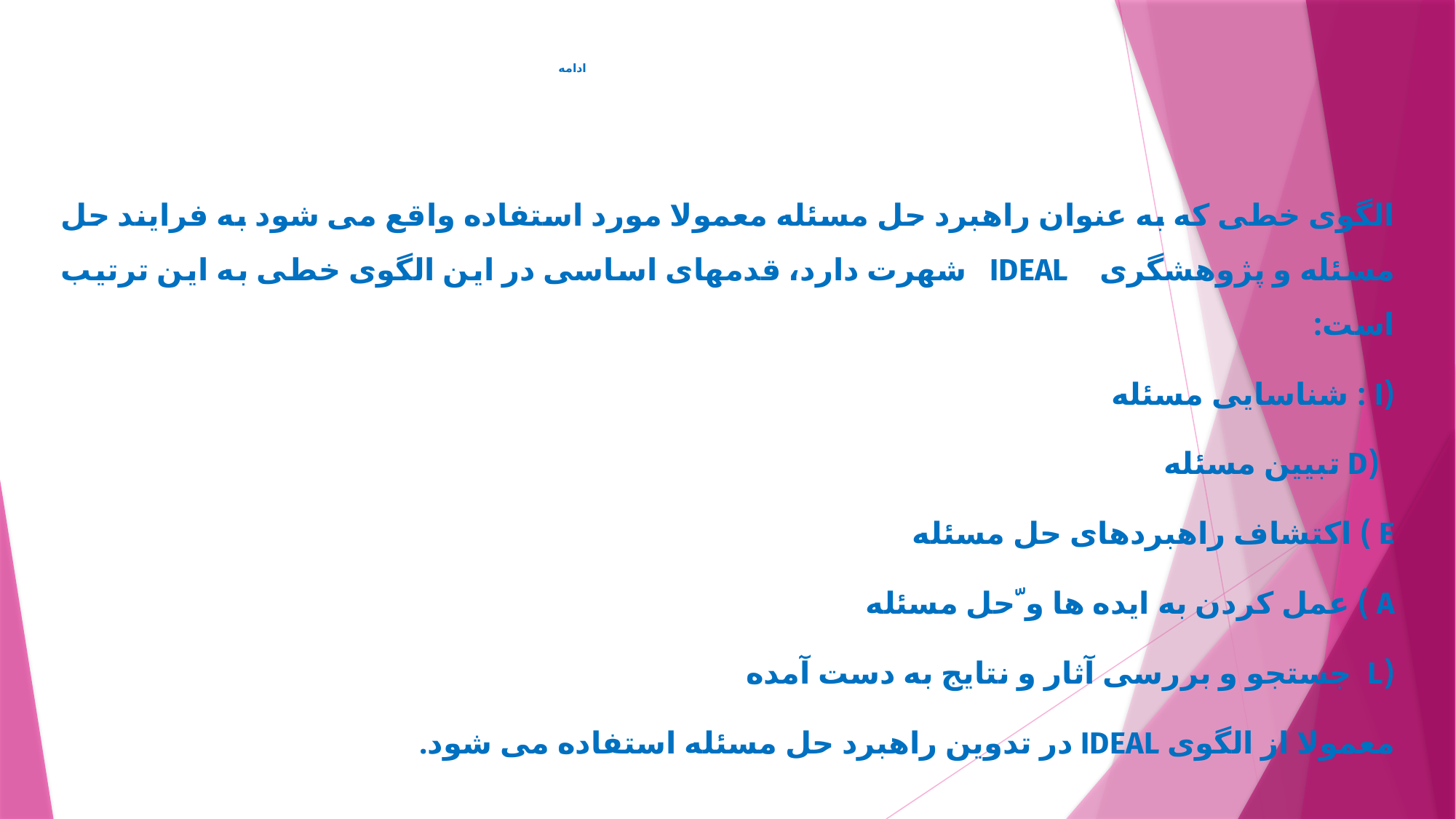

# ادامه
الگوی خطی که به عنوان راهبرد حل مسئله معمولا مورد استفاده واقع می شود به فرايند حل مسئله و پژوهشگری    IDEAL   شهرت دارد، قدمهای اساسی در اين الگوی خطی به اين ترتيب است:
(I : شناسايی مسئله
  (D تبيين مسئله
E ) اکتشاف راهبردهای حل مسئله
A ) عمل کردن به ايده ها و ّحل مسئله
(L  جستجو و بررسی آثار و نتايج به دست آمده
معمولا از الگوی IDEAL در تدوين راهبرد حل مسئله استفاده می شود.